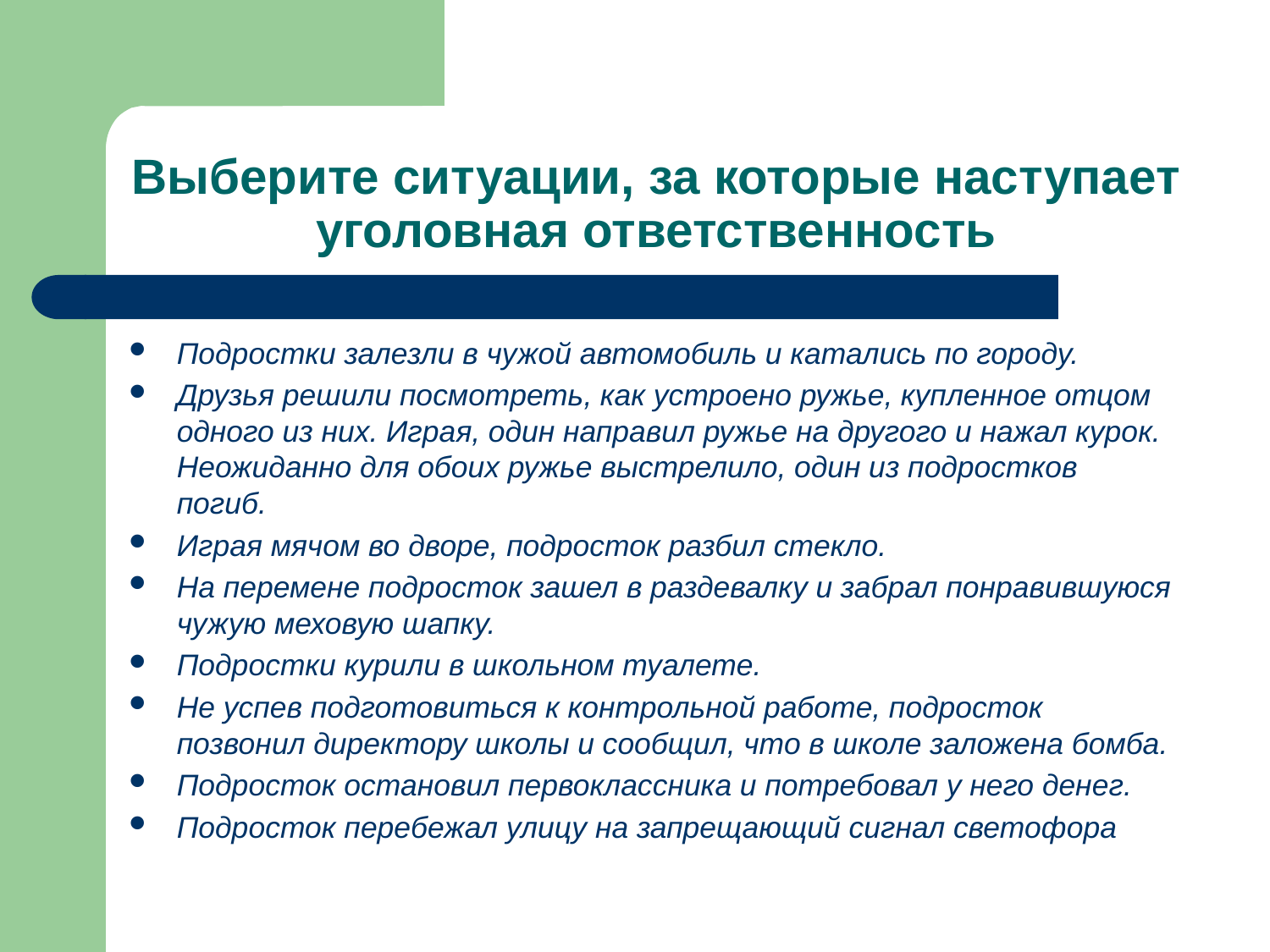

# Выберите ситуации, за которые наступает уголовная ответственность
Подростки залезли в чужой автомобиль и катались по городу.
Друзья решили посмотреть, как устроено ружье, купленное отцом одного из них. Играя, один направил ружье на другого и нажал курок. Неожиданно для обоих ружье выстрелило, один из подростков погиб.
Играя мячом во дворе, подросток разбил стекло.
На перемене подросток зашел в раздевалку и забрал понравившуюся чужую меховую шапку.
Подростки курили в школьном туалете.
Не успев подготовиться к контрольной работе, подросток позвонил директору школы и сообщил, что в школе заложена бомба.
Подросток остановил первоклассника и потребовал у него денег.
Подросток перебежал улицу на запрещающий сигнал светофора